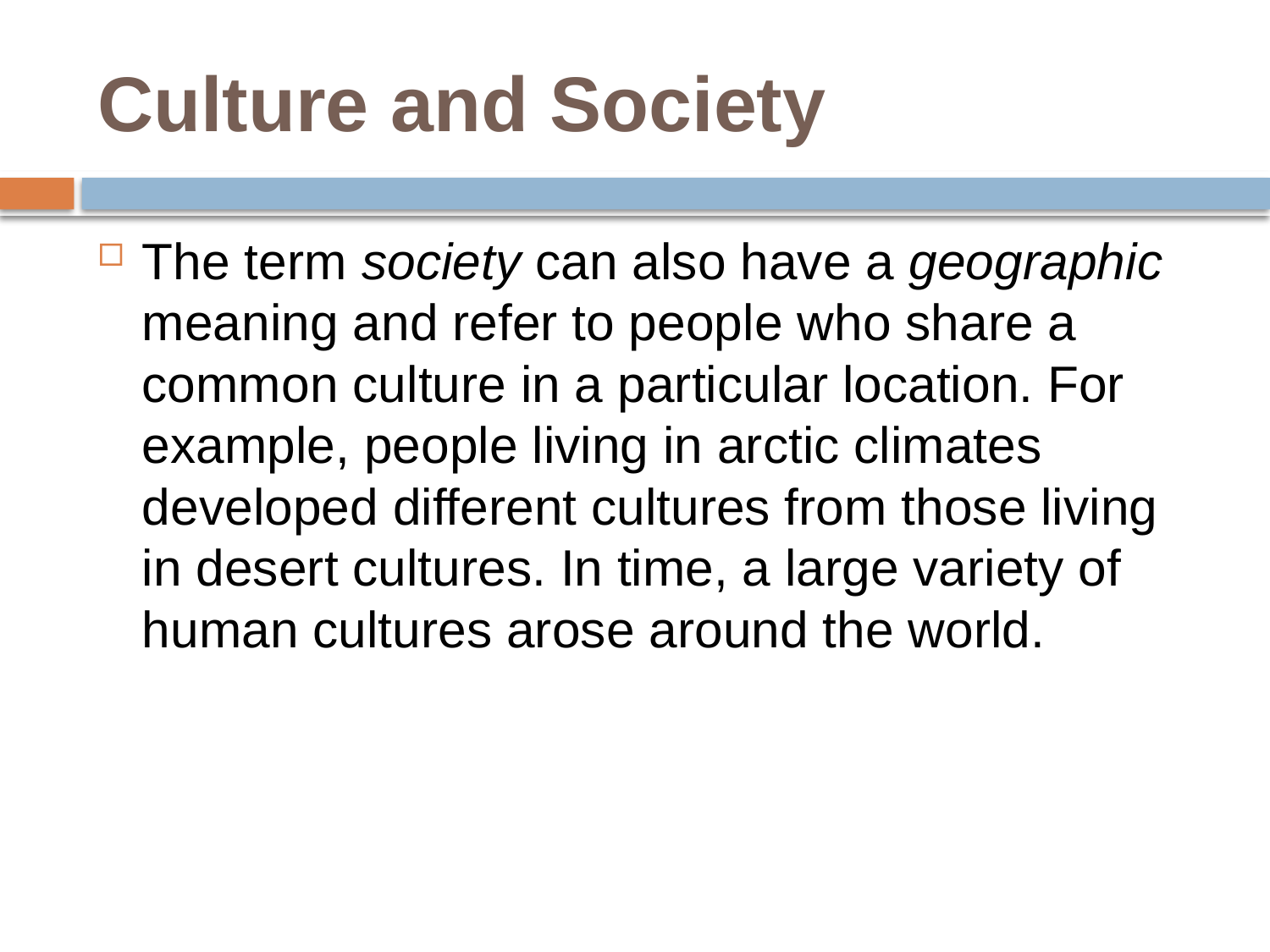

# Culture and Society
The term society can also have a geographic meaning and refer to people who share a common culture in a particular location. For example, people living in arctic climates developed different cultures from those living in desert cultures. In time, a large variety of human cultures arose around the world.